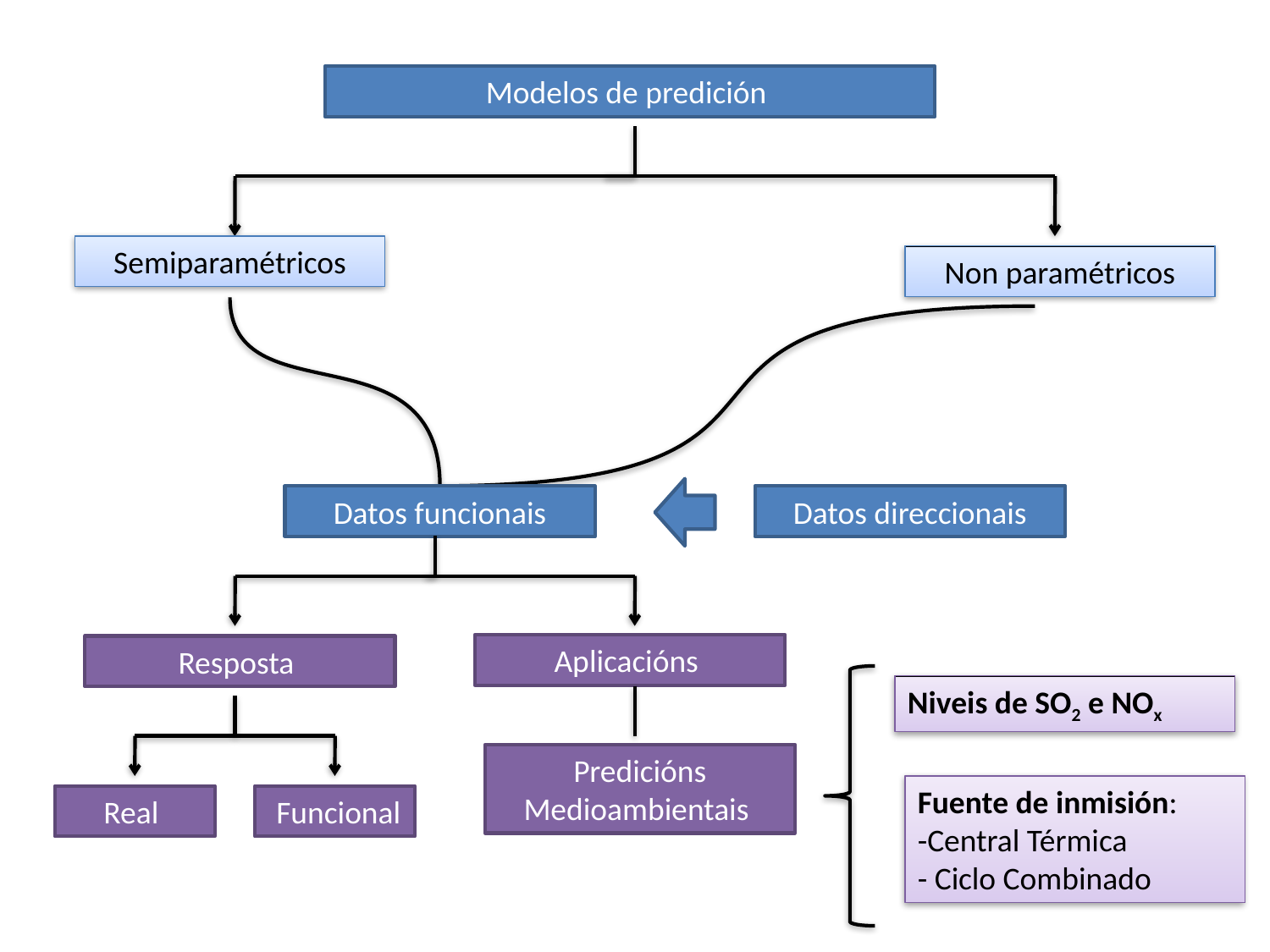

Modelos de predición
Semiparamétricos
Non paramétricos

Datos funcionais
Datos direccionais
Aplicacións
Resposta

Niveis de SO2 e NOx
Predicións Medioambientais
Fuente de inmisión:
-Central Térmica
- Ciclo Combinado
Real
 Funcional